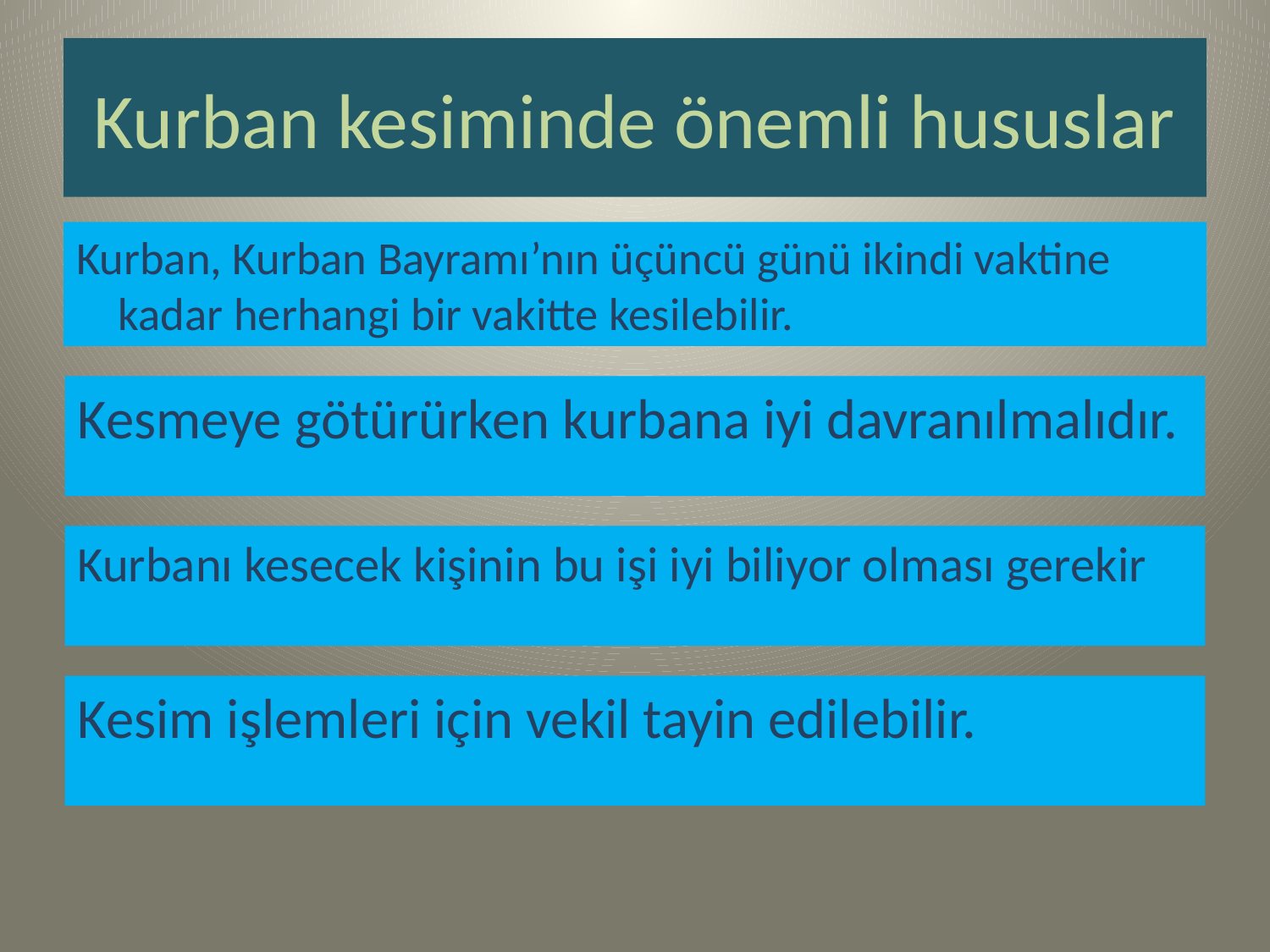

# Kurban kesiminde önemli hususlar
Kurban, Kurban Bayramı’nın üçüncü günü ikindi vaktine kadar herhangi bir vakitte kesilebilir.
Kesmeye götürürken kurbana iyi davranılmalıdır.
Kurbanı kesecek kişinin bu işi iyi biliyor olması gerekir
Kesim işlemleri için vekil tayin edilebilir.